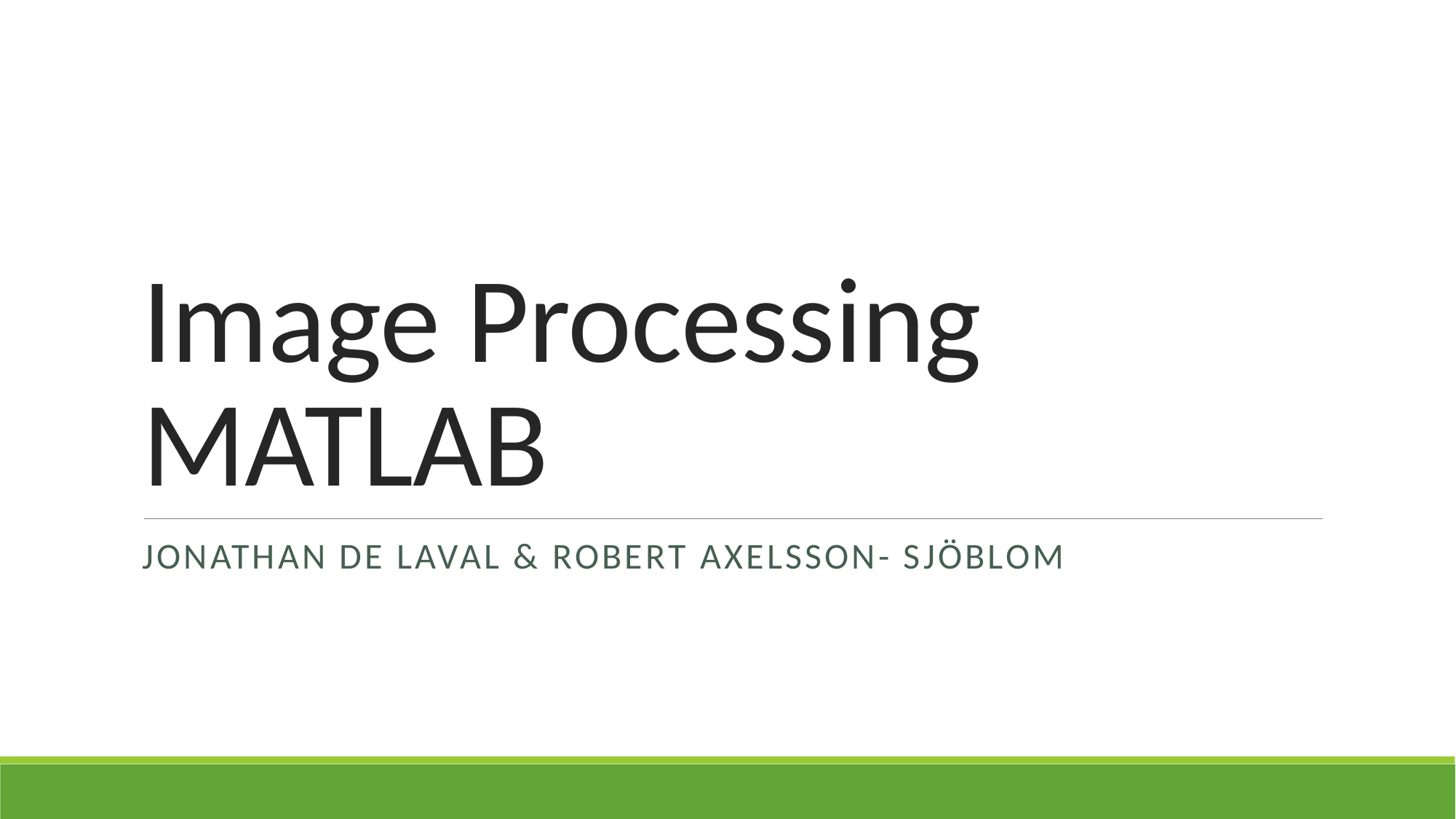

# Image Processing MATLAB
Jonathan de laval & robert axelsson- sjöblom